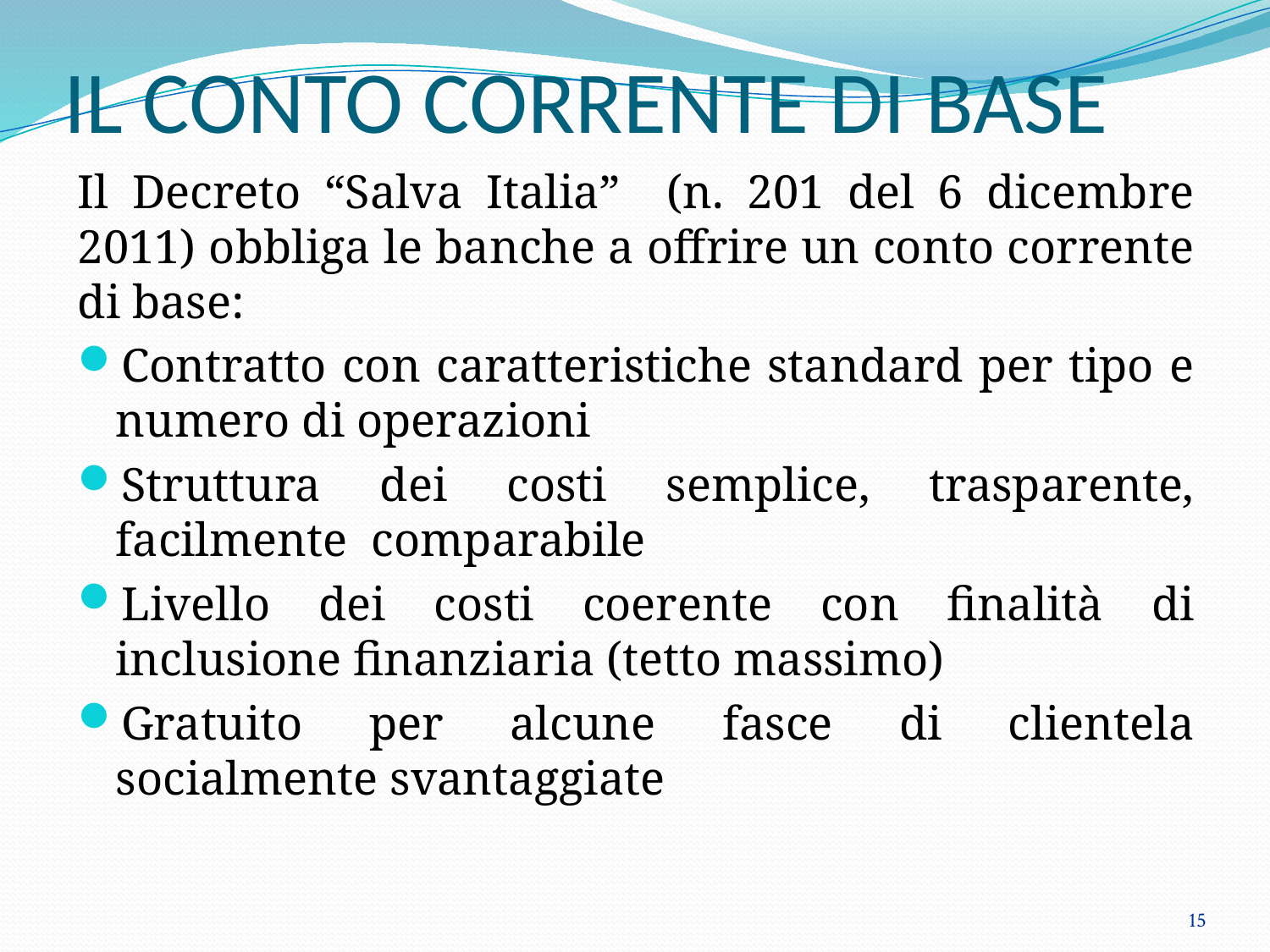

# IL CONTO CORRENTE DI BASE
Il Decreto “Salva Italia”  (n. 201 del 6 dicembre 2011) obbliga le banche a offrire un conto corrente di base:
Contratto con caratteristiche standard per tipo e numero di operazioni
Struttura dei costi semplice, trasparente, facilmente  comparabile
Livello dei costi coerente con finalità di inclusione finanziaria (tetto massimo)
Gratuito per alcune fasce di clientela socialmente svantaggiate
15